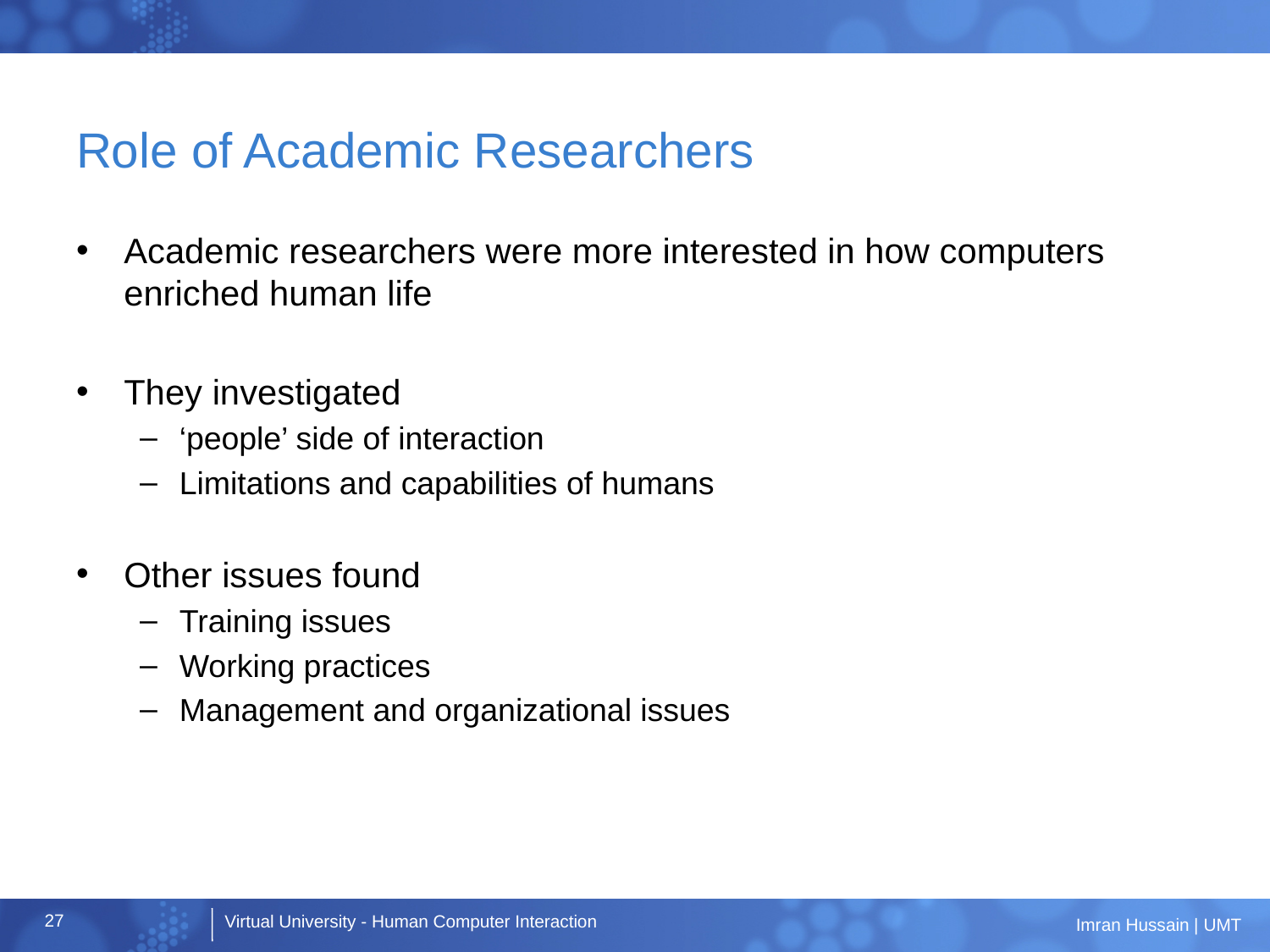

# Role of Academic Researchers
Academic researchers were more interested in how computers enriched human life

They investigated
‘people’ side of interaction
Limitations and capabilities of humans

Other issues found
Training issues
Working practices
Management and organizational issues